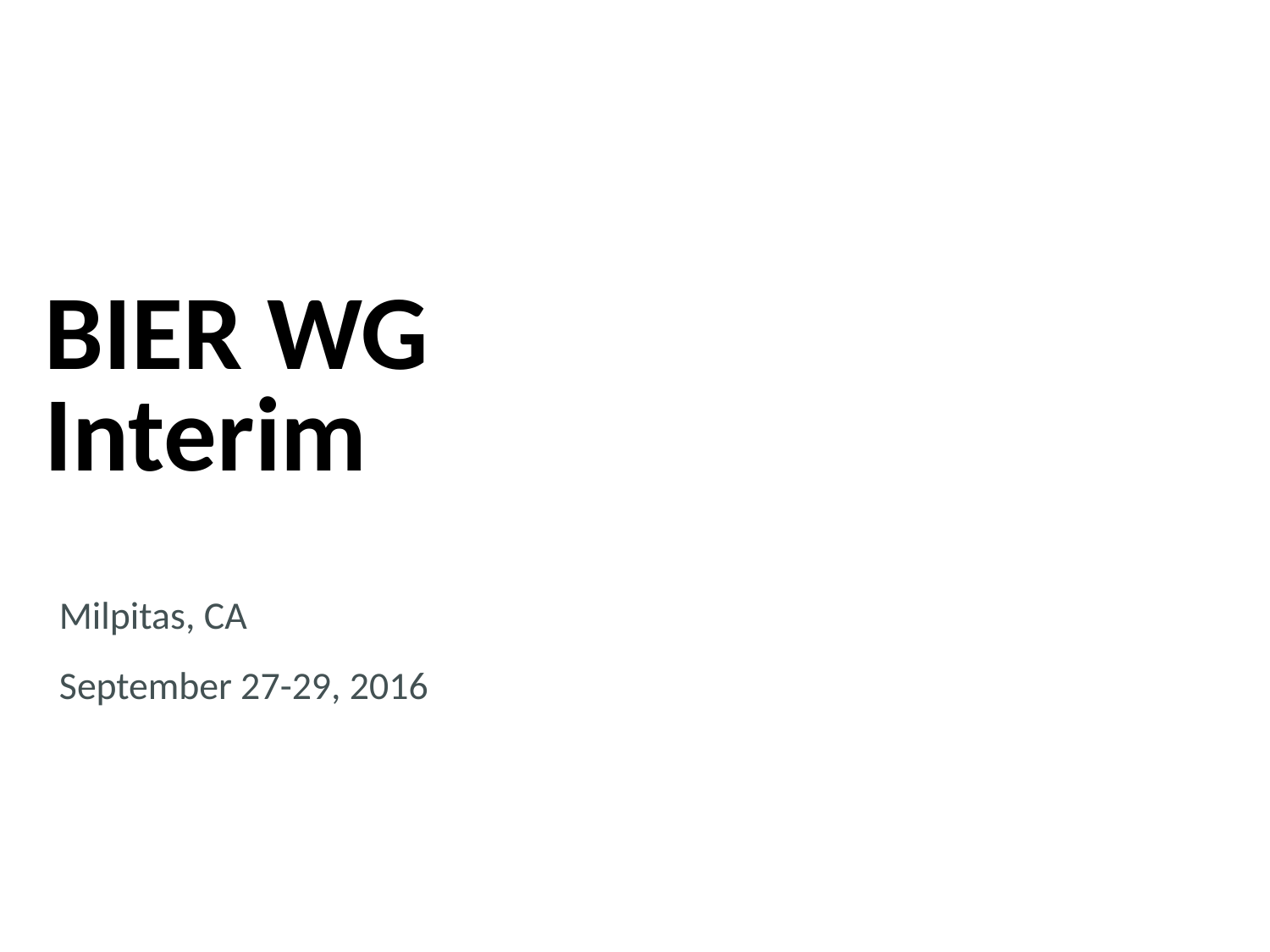

# BIER WG Interim
Milpitas, CA
September 27-29, 2016